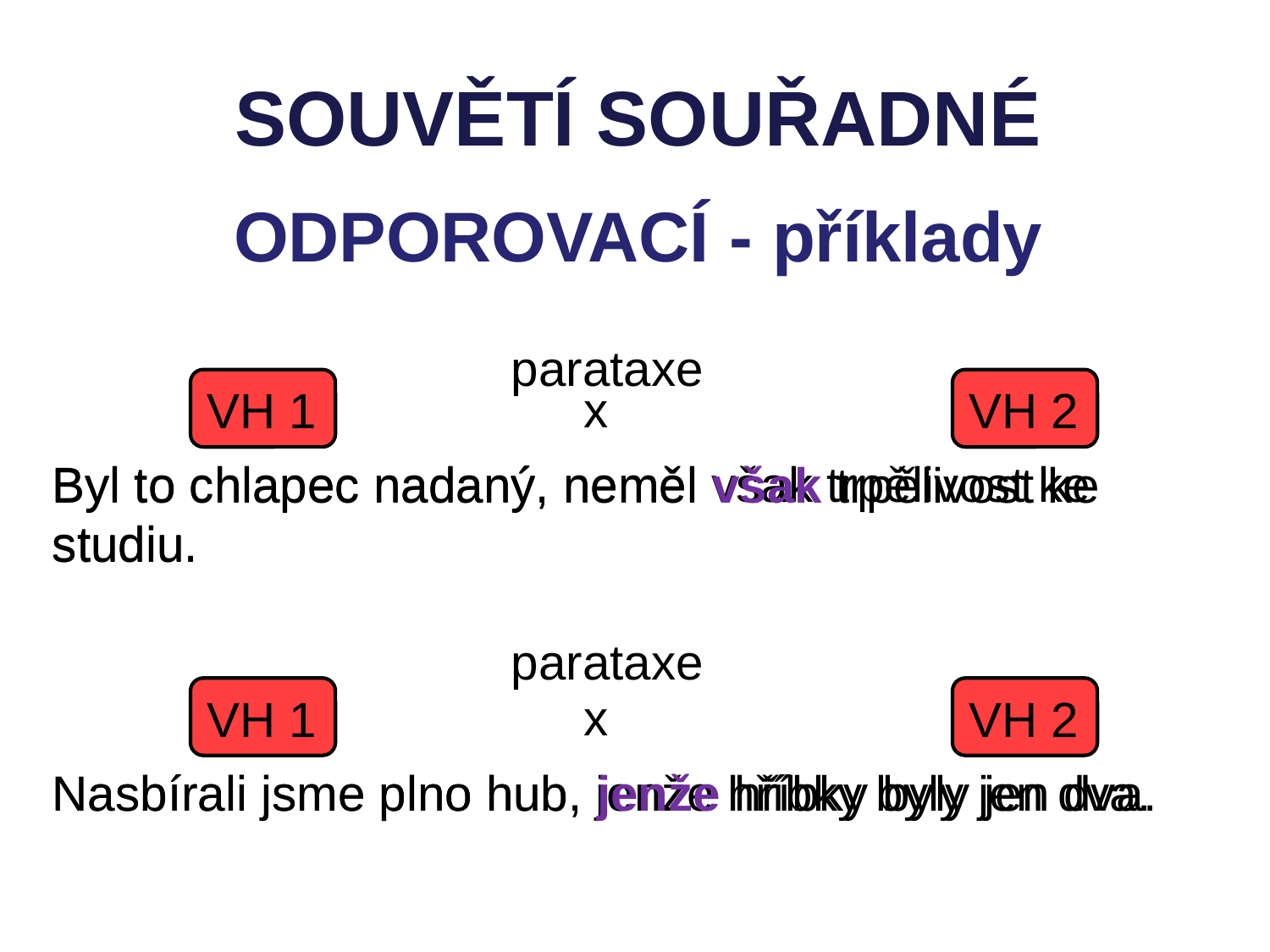

SOUVĚTÍ SOUŘADNÉ
ODPOROVACÍ - příklady
parataxe
VH 1
VH 2
x
Byl to chlapec nadaný, neměl však trpělivost ke studiu.
Byl to chlapec nadaný, neměl však trpělivost ke studiu.
parataxe
VH 1
VH 2
x
Nasbírali jsme plno hub, jenže hříbky byly jen dva.
Nasbírali jsme plno hub, jenže hříbky byly jen dva.